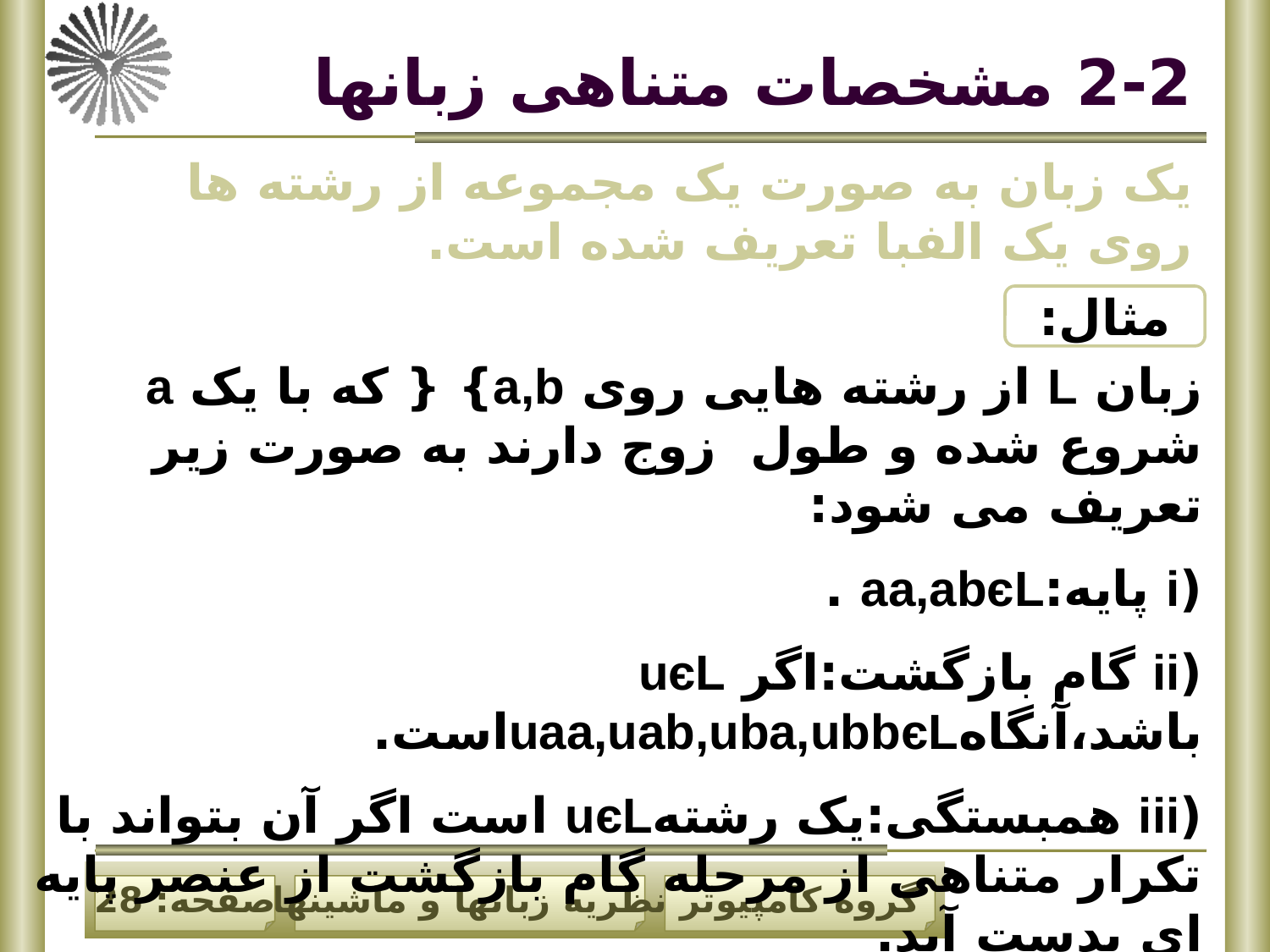

# 2-2 مشخصات متناهی زبانها
یک زبان به صورت یک مجموعه از رشته ها روی یک الفبا تعریف شده است.
مثال:
زبان L از رشته هایی روی a,b} { که با یک a شروع شده و طول  زوج دارند به صورت زیر تعریف می شود:
(i پایه:aa,abєL .
(ii گام بازگشت:اگر uєL باشد،آنگاهuaa,uab,uba,ubbєLاست.
(iii همبستگی:یک رشتهuєL است اگر آن بتواند با تکرار متناهی از مرحله گام بازگشت از عنصر پایه ای بدست آید.